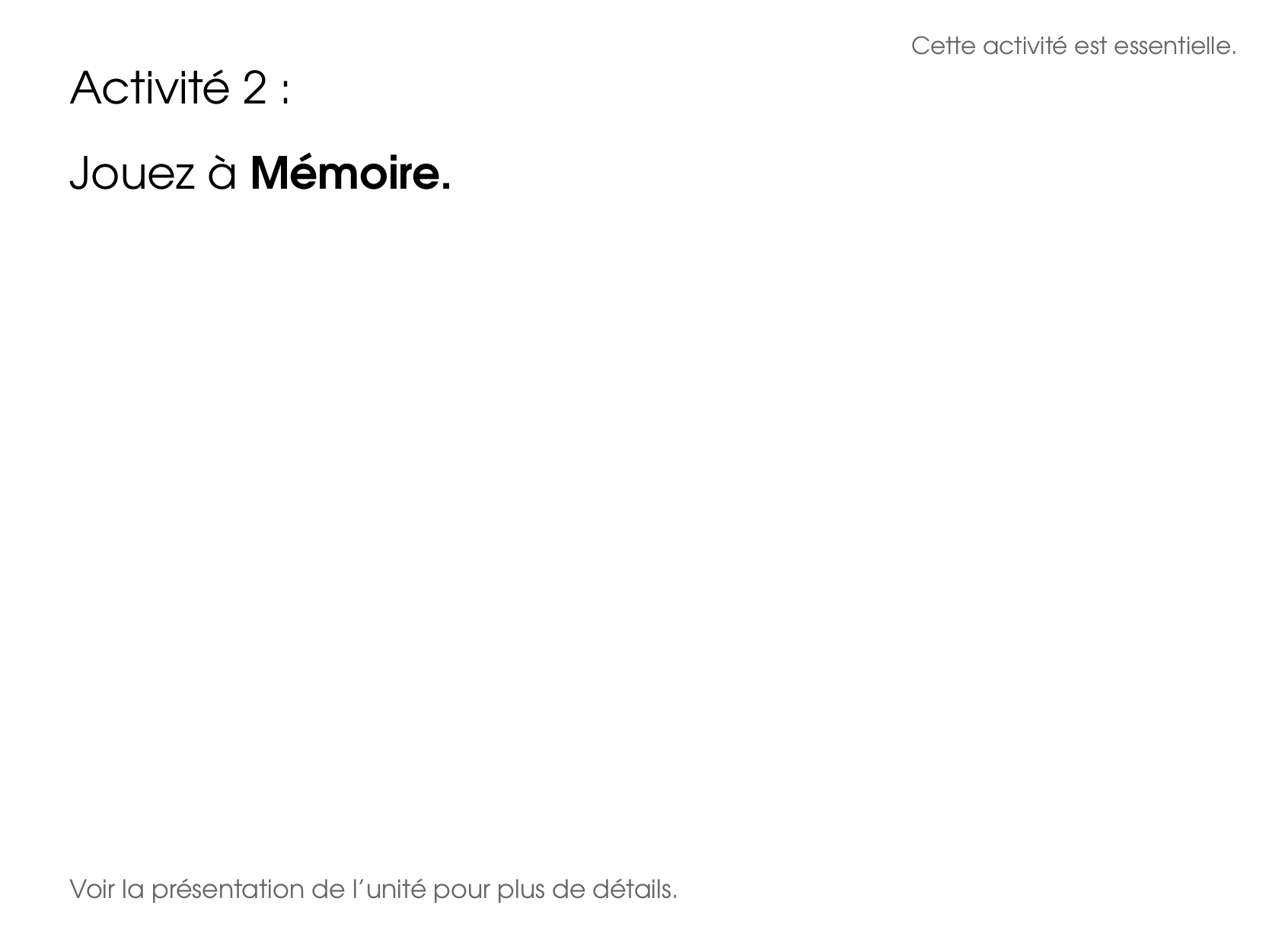

Cette activité est essentielle.
Activité 2 :
Jouez à Mémoire.
Voir la présentation de l’unité pour plus de détails.